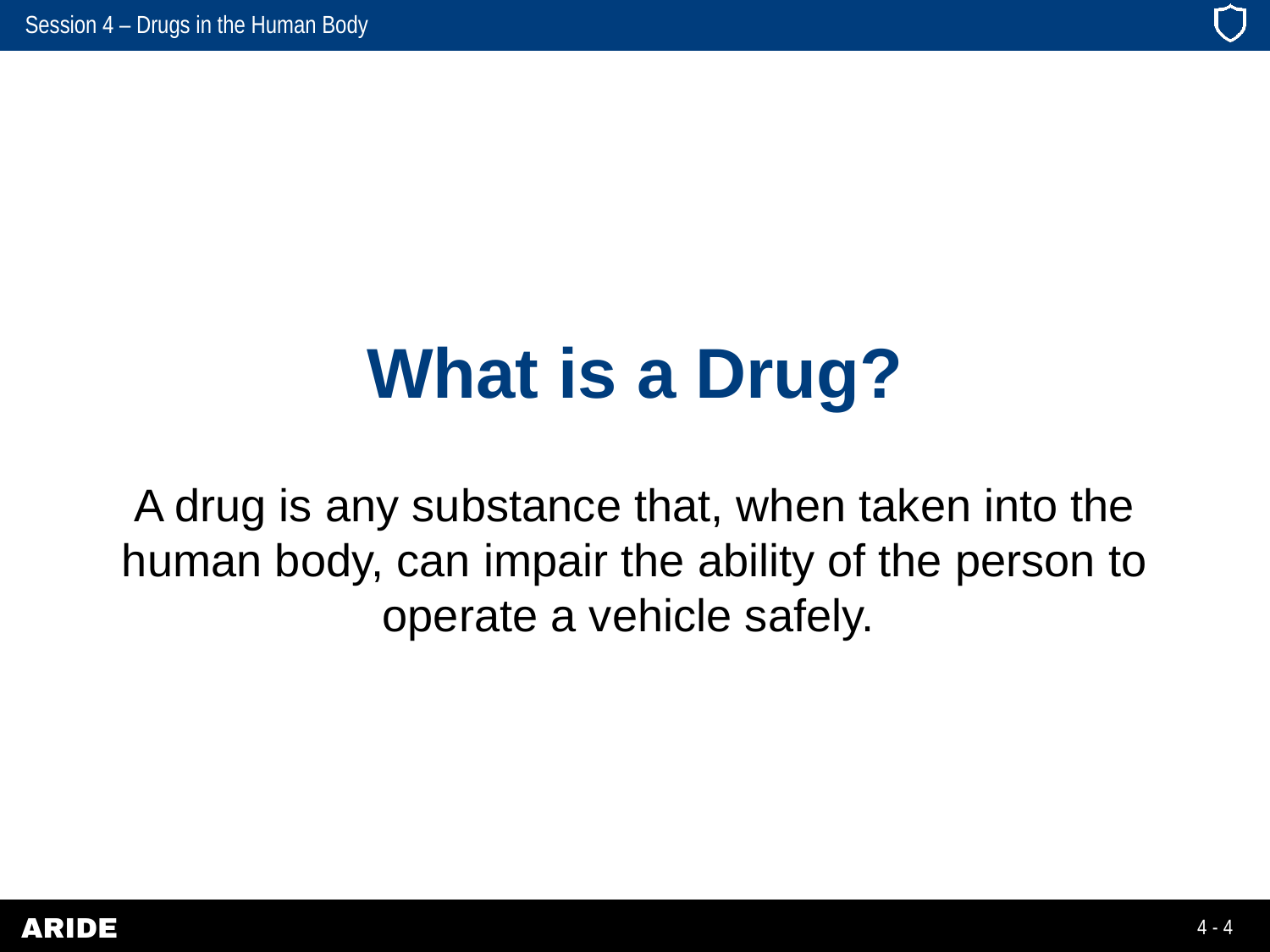

# What is a Drug?
A drug is any substance that, when taken into the human body, can impair the ability of the person to operate a vehicle safely.
4-4